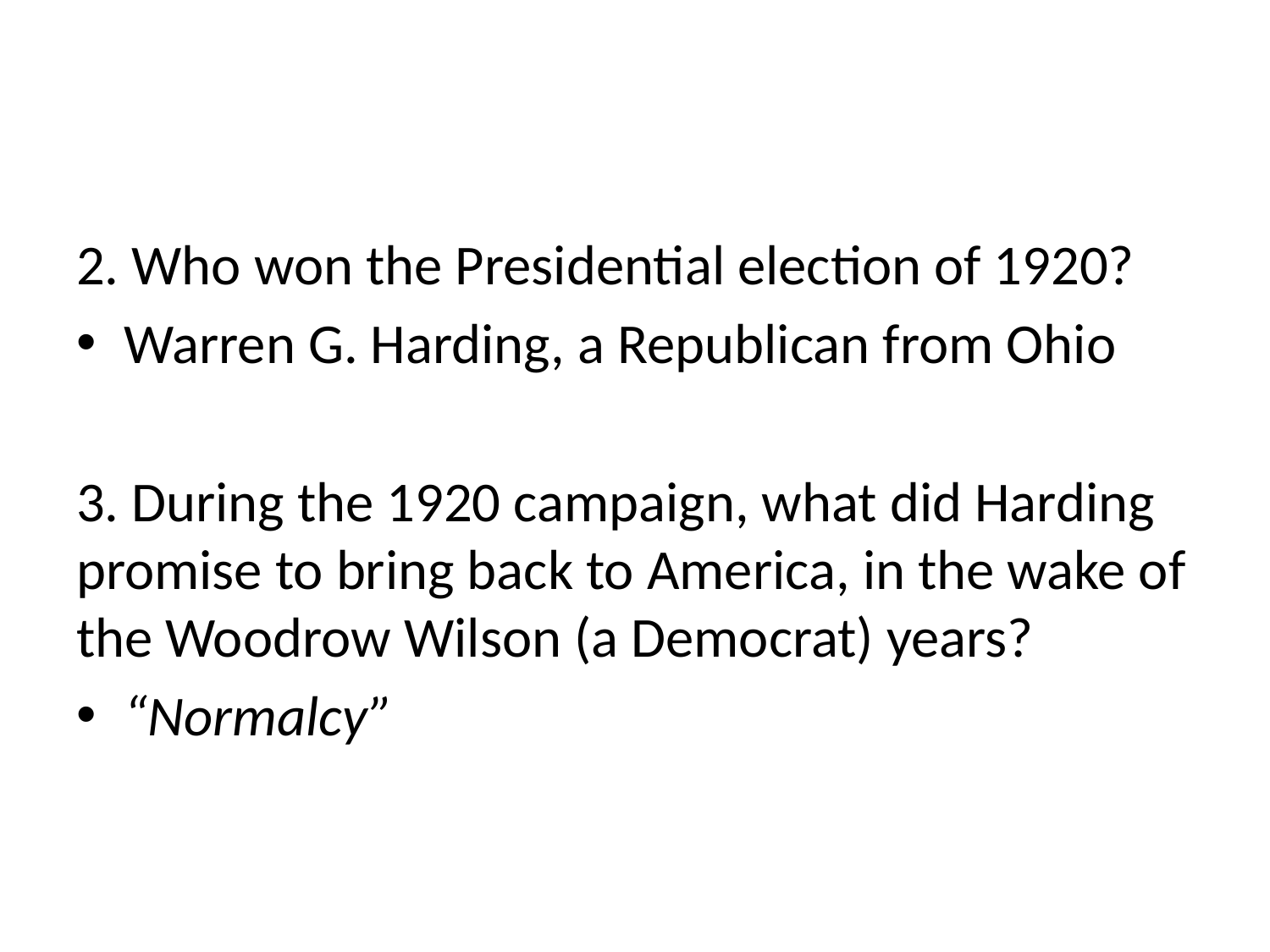

#
2. Who won the Presidential election of 1920?
Warren G. Harding, a Republican from Ohio

3. During the 1920 campaign, what did Harding promise to bring back to America, in the wake of the Woodrow Wilson (a Democrat) years?
“Normalcy”